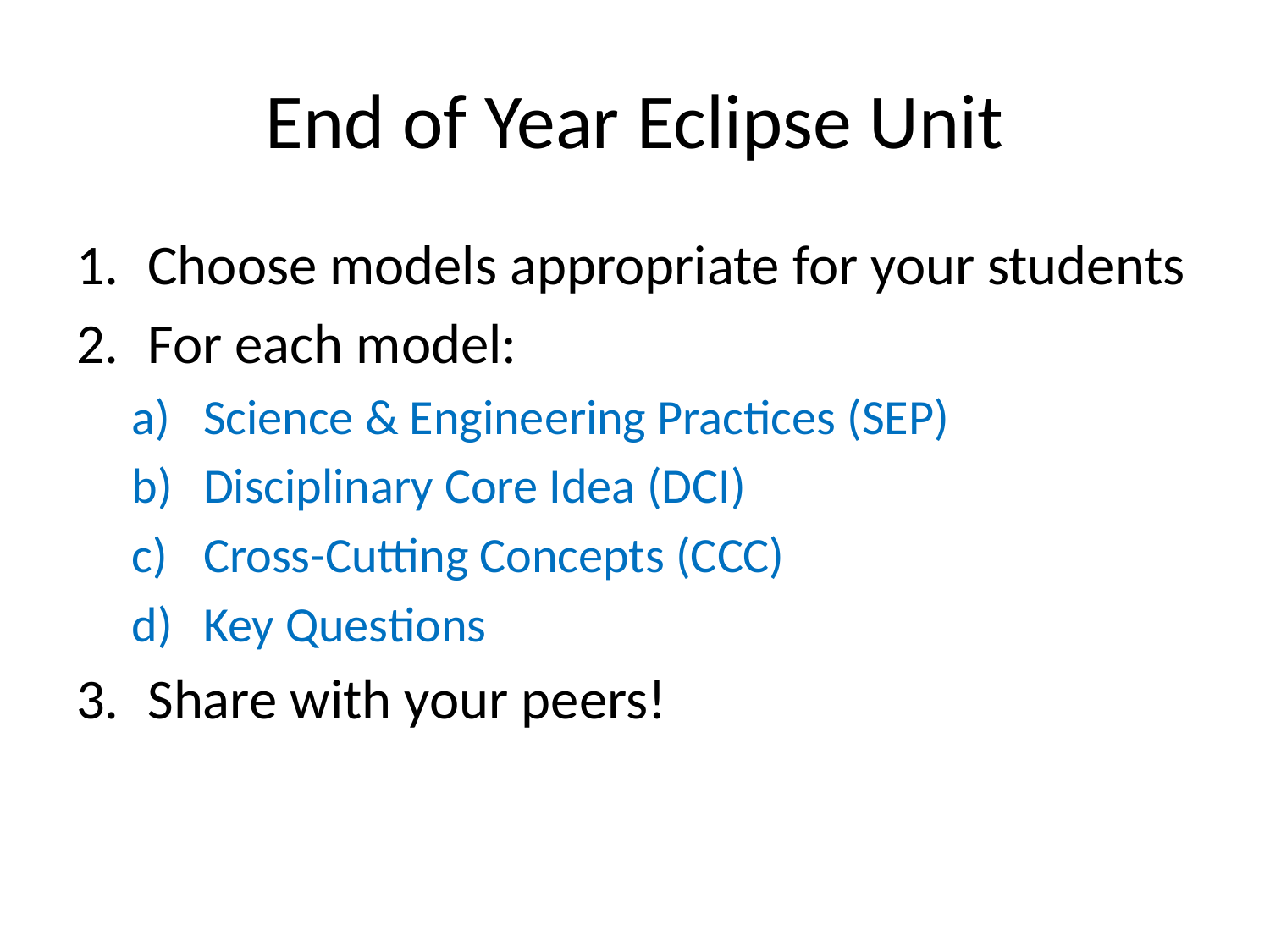

# End of Year Eclipse Unit
Choose models appropriate for your students
For each model:
Science & Engineering Practices (SEP)
Disciplinary Core Idea (DCI)
Cross-Cutting Concepts (CCC)
Key Questions
Share with your peers!